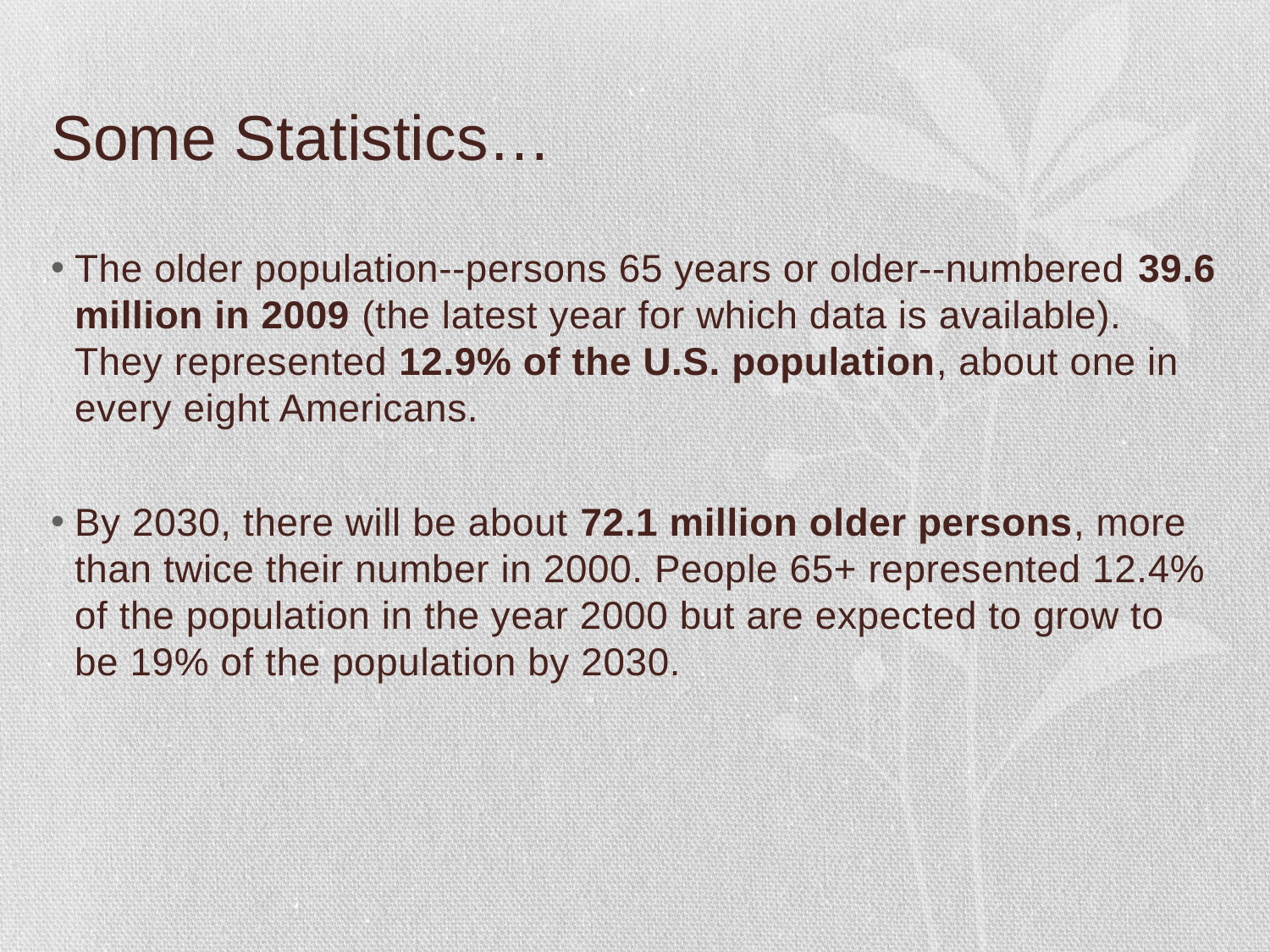

# Some Statistics…

The older population--persons 65 years or older--numbered 39.6 million in 2009 (the latest year for which data is available). They represented 12.9% of the U.S. population, about one in every eight Americans.

By 2030, there will be about 72.1 million older persons, more than twice their number in 2000. People 65+ represented 12.4% of the population in the year 2000 but are expected to grow to be 19% of the population by 2030.